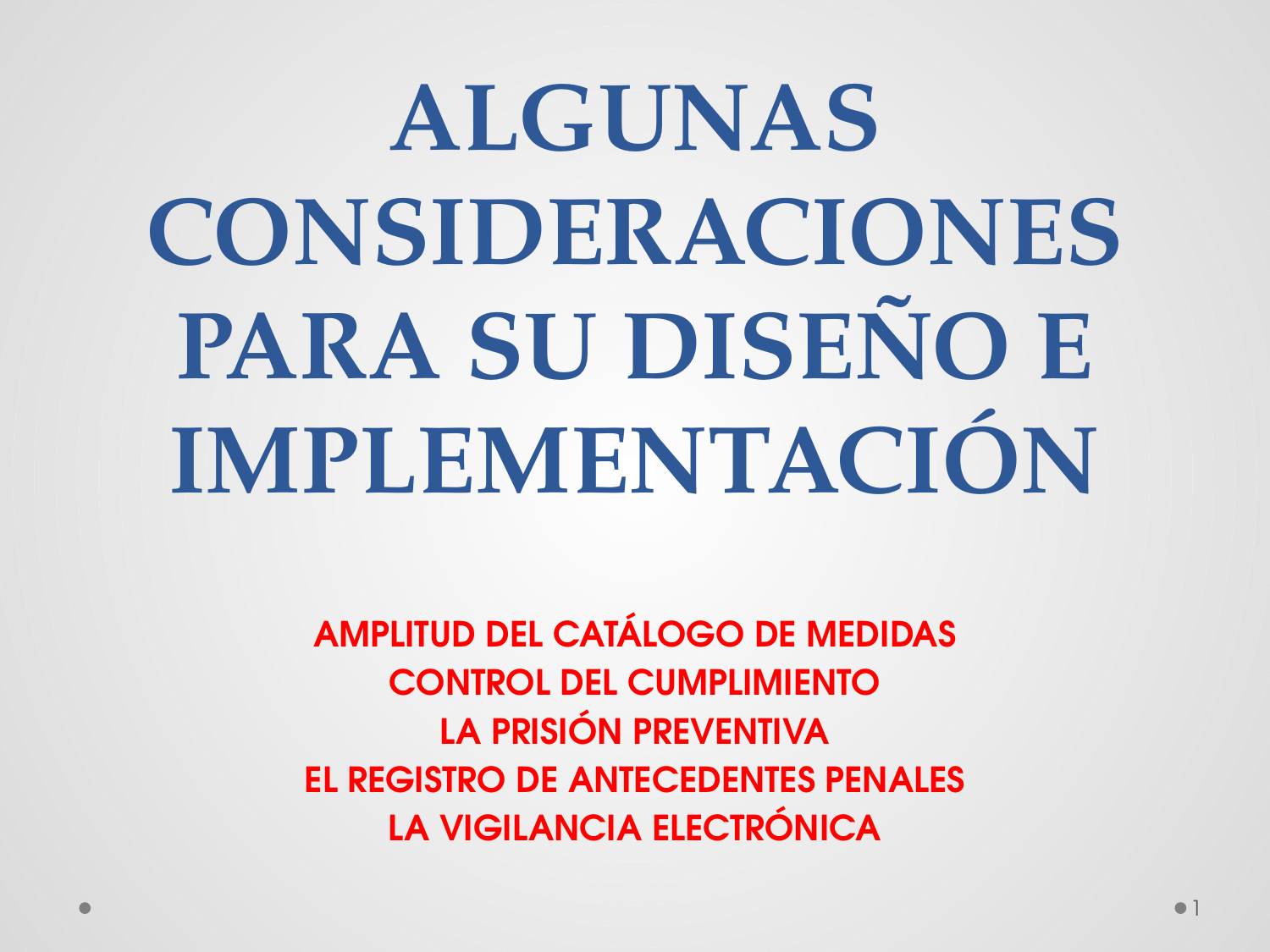

# ALGUNAS CONSIDERACIONES PARA SU DISEÑO E IMPLEMENTACIÓN
AMPLITUD DEL CATÁLOGO DE MEDIDAS
CONTROL DEL CUMPLIMIENTO
LA PRISIÓN PREVENTIVA
EL REGISTRO DE ANTECEDENTES PENALES
LA VIGILANCIA ELECTRÓNICA
1